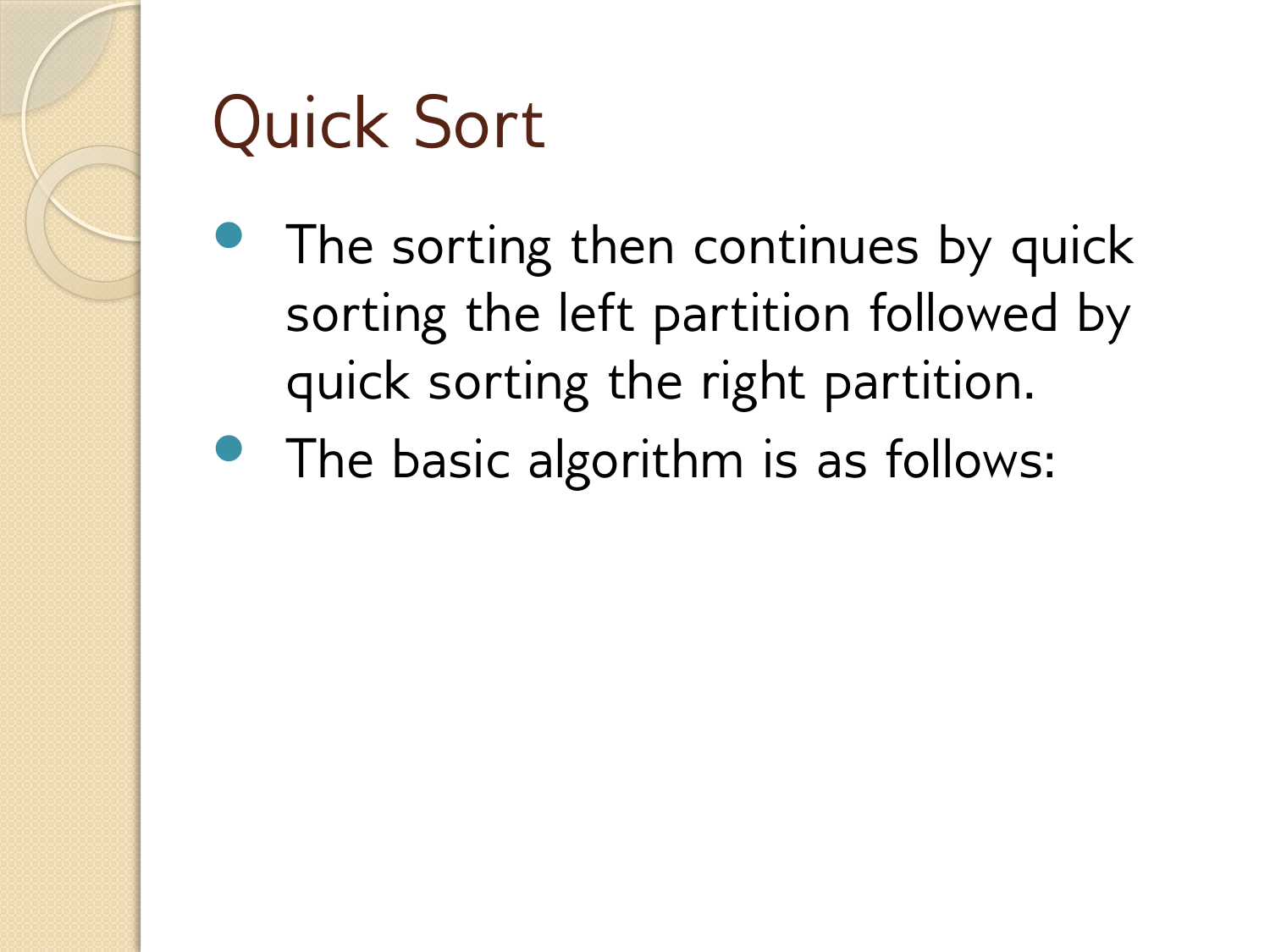

# Quick Sort
The sorting then continues by quick sorting the left partition followed by quick sorting the right partition.
The basic algorithm is as follows: